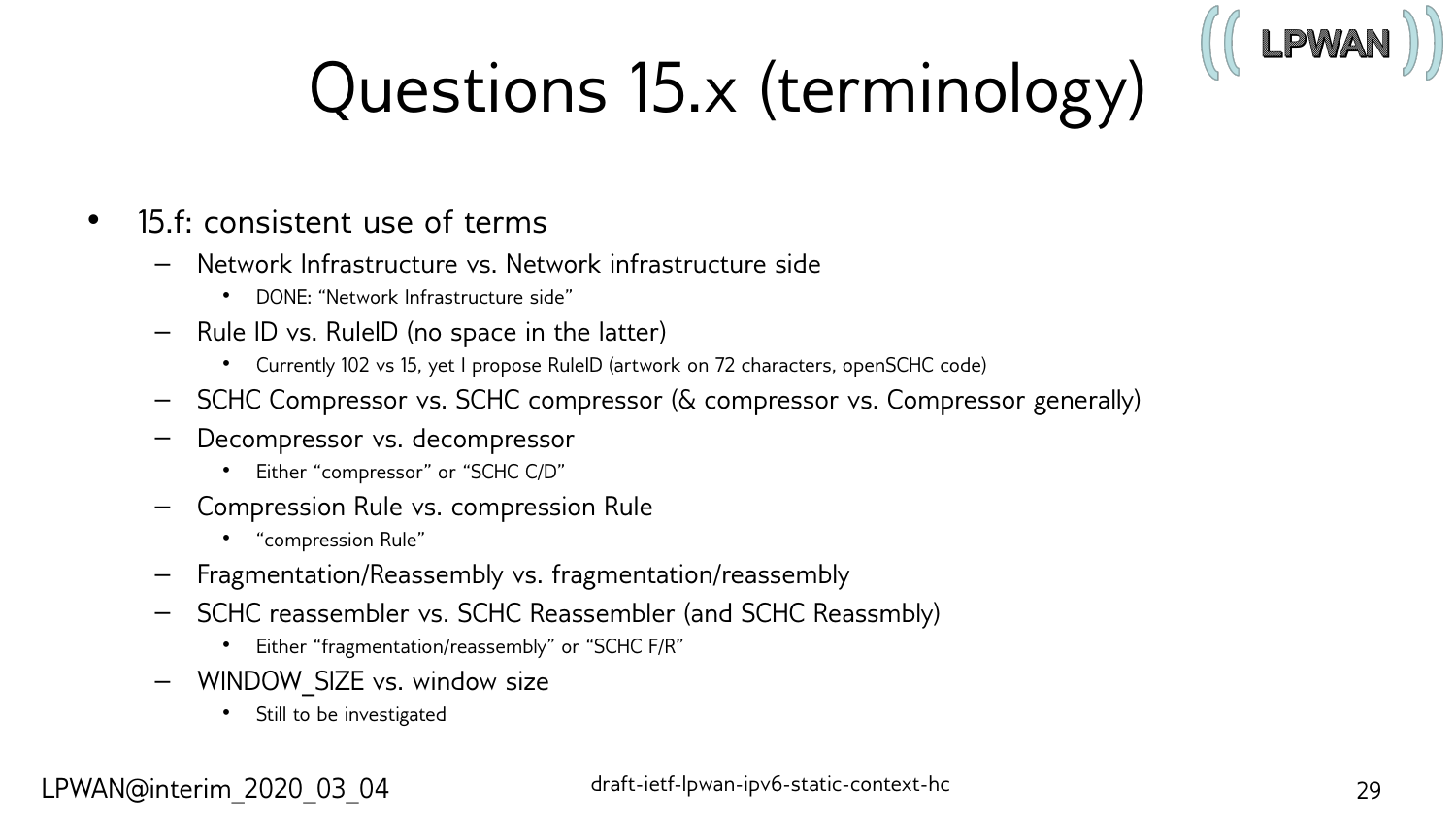

# Questions 15.x (terminology)
15.f: consistent use of terms
Network Infrastructure vs. Network infrastructure side
DONE: “Network Infrastructure side”
Rule ID vs. RuleID (no space in the latter)
Currently 102 vs 15, yet I propose RuleID (artwork on 72 characters, openSCHC code)
SCHC Compressor vs. SCHC compressor (& compressor vs. Compressor generally)
Decompressor vs. decompressor
Either “compressor” or “SCHC C/D”
Compression Rule vs. compression Rule
“compression Rule”
Fragmentation/Reassembly vs. fragmentation/reassembly
SCHC reassembler vs. SCHC Reassembler (and SCHC Reassmbly)
Either “fragmentation/reassembly” or “SCHC F/R”
WINDOW_SIZE vs. window size
Still to be investigated
29